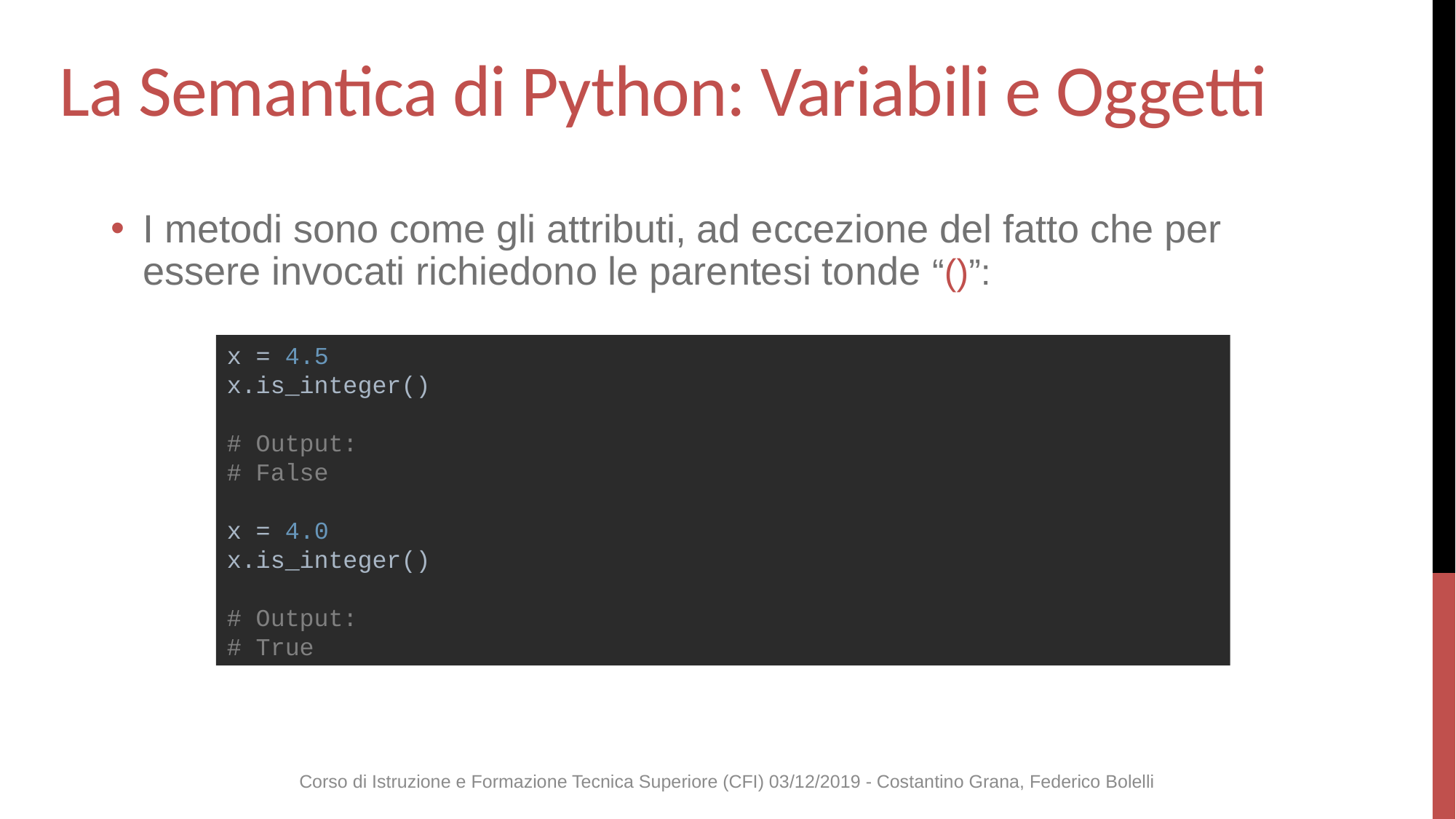

# La Semantica di Python: Variabili e Oggetti
I metodi sono come gli attributi, ad eccezione del fatto che per essere invocati richiedono le parentesi tonde “()”:

x = 4.5
x.is_integer()
# Output:
# False
x = 4.0
x.is_integer()
# Output:
# True
Corso di Istruzione e Formazione Tecnica Superiore (CFI) 03/12/2019 - Costantino Grana, Federico Bolelli